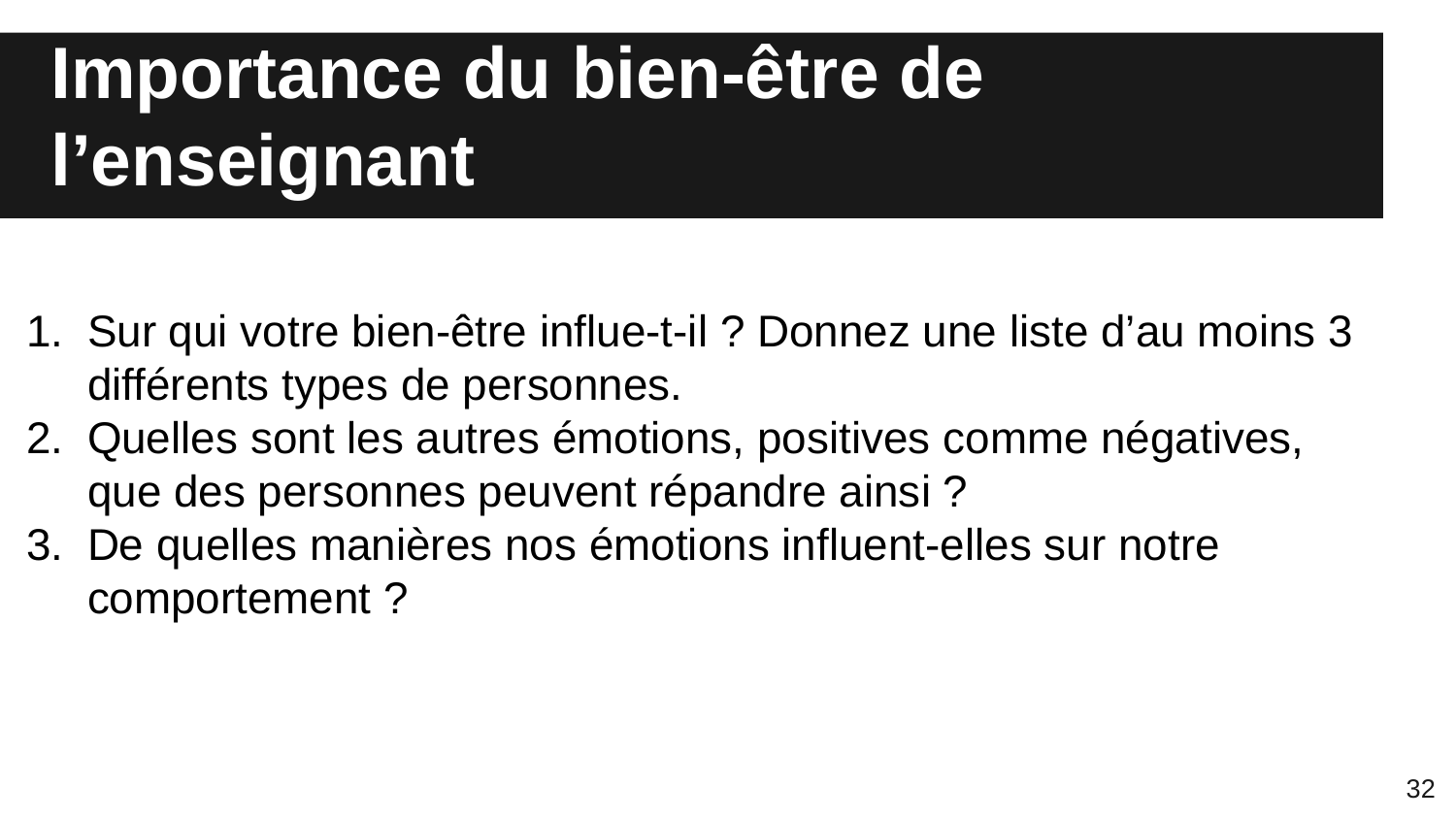

# Importance du bien-être de l’enseignant
Sur qui votre bien-être influe-t-il ? Donnez une liste d’au moins 3 différents types de personnes.
Quelles sont les autres émotions, positives comme négatives, que des personnes peuvent répandre ainsi ?
De quelles manières nos émotions influent-elles sur notre comportement ?
32